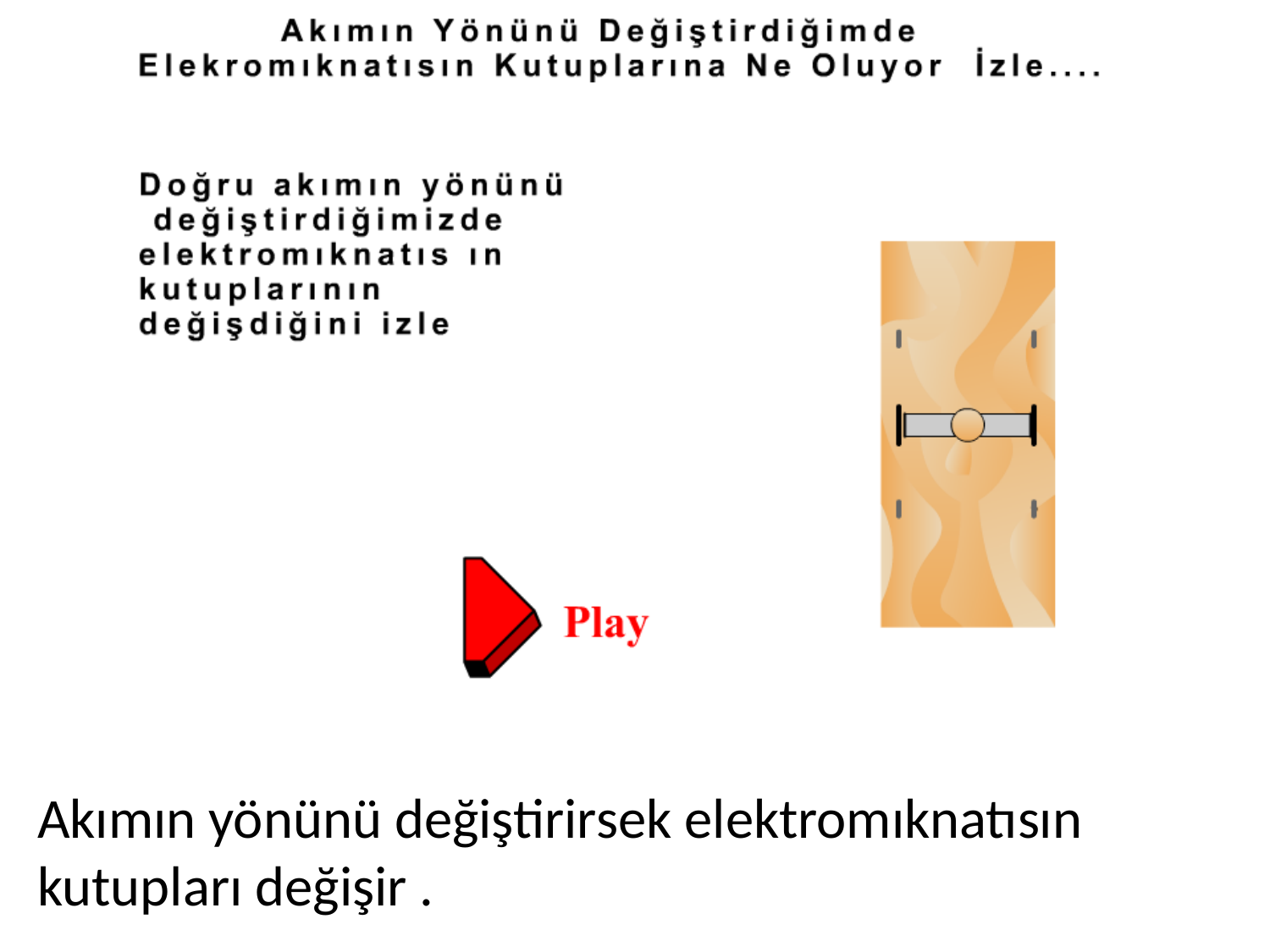

Akımın yönünü değiştirirsek elektromıknatısın kutupları değişir .